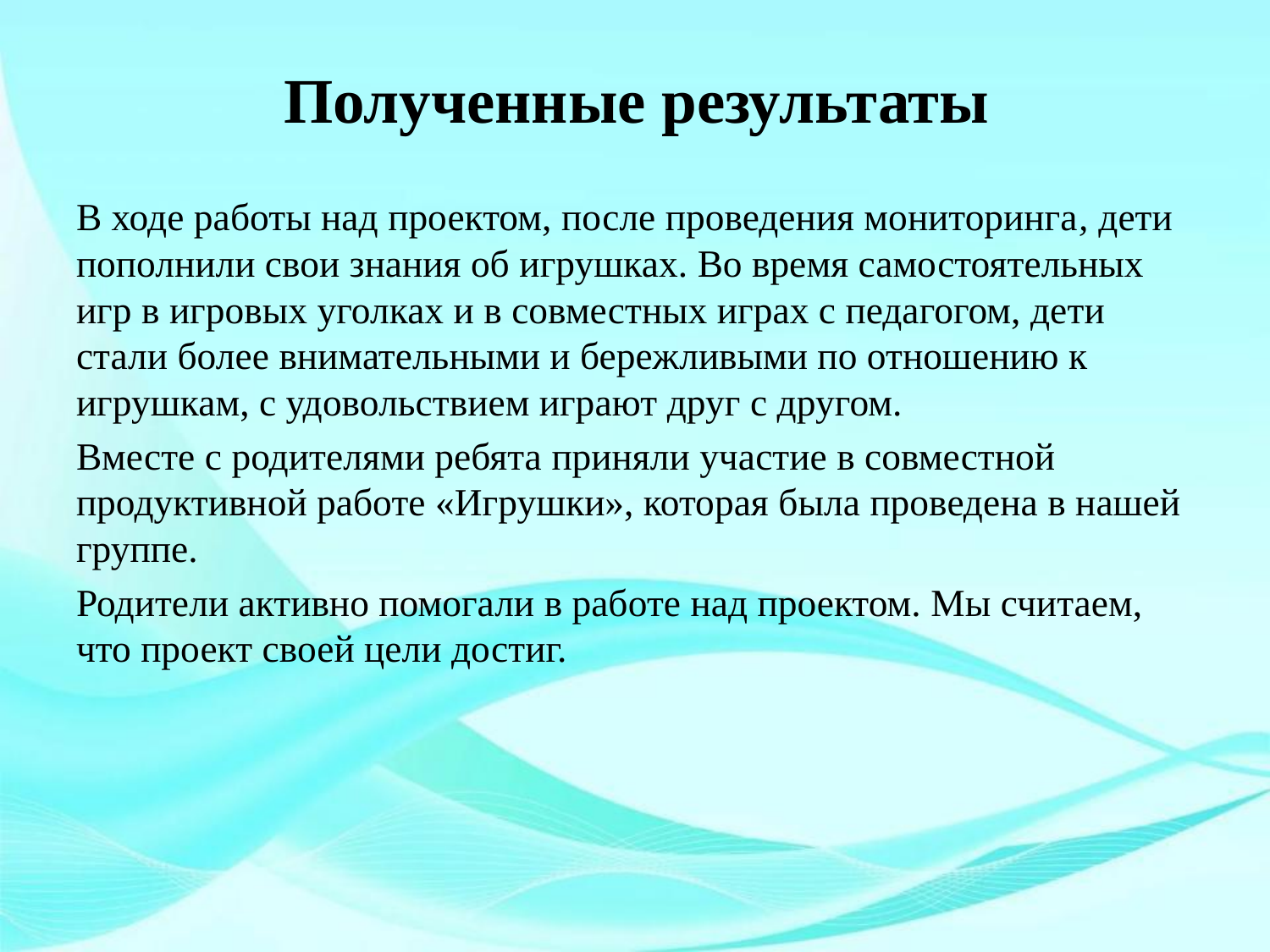

# Полученные результаты
В ходе работы над проектом, после проведения мониторинга, дети пополнили свои знания об игрушках. Во время самостоятельных игр в игровых уголках и в совместных играх с педагогом, дети стали более внимательными и бережливыми по отношению к игрушкам, с удовольствием играют друг с другом.
Вместе с родителями ребята приняли участие в совместной продуктивной работе «Игрушки», которая была проведена в нашей группе.
Родители активно помогали в работе над проектом. Мы считаем, что проект своей цели достиг.